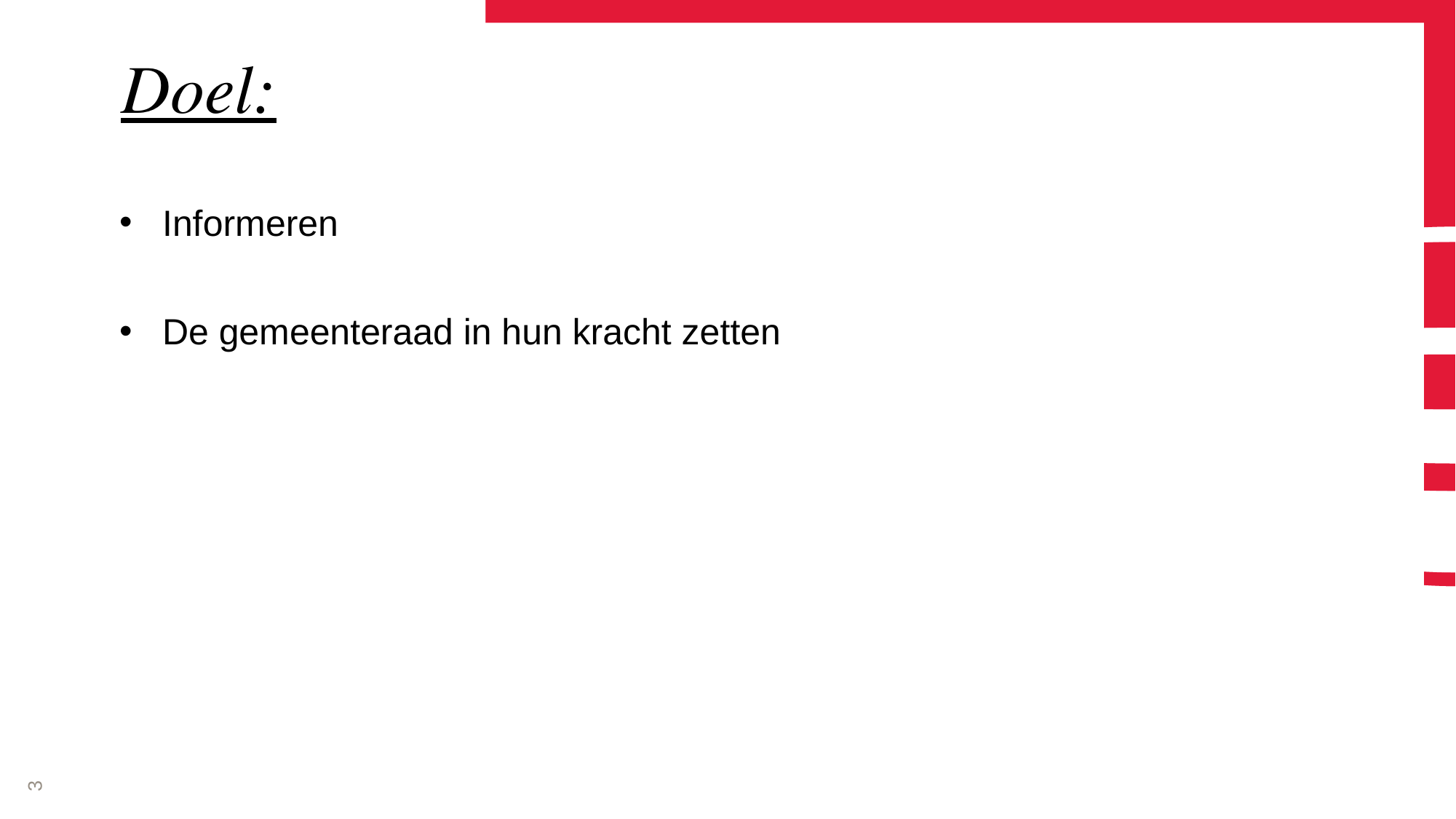

# Doel:
Informeren

De gemeenteraad in hun kracht zetten
3